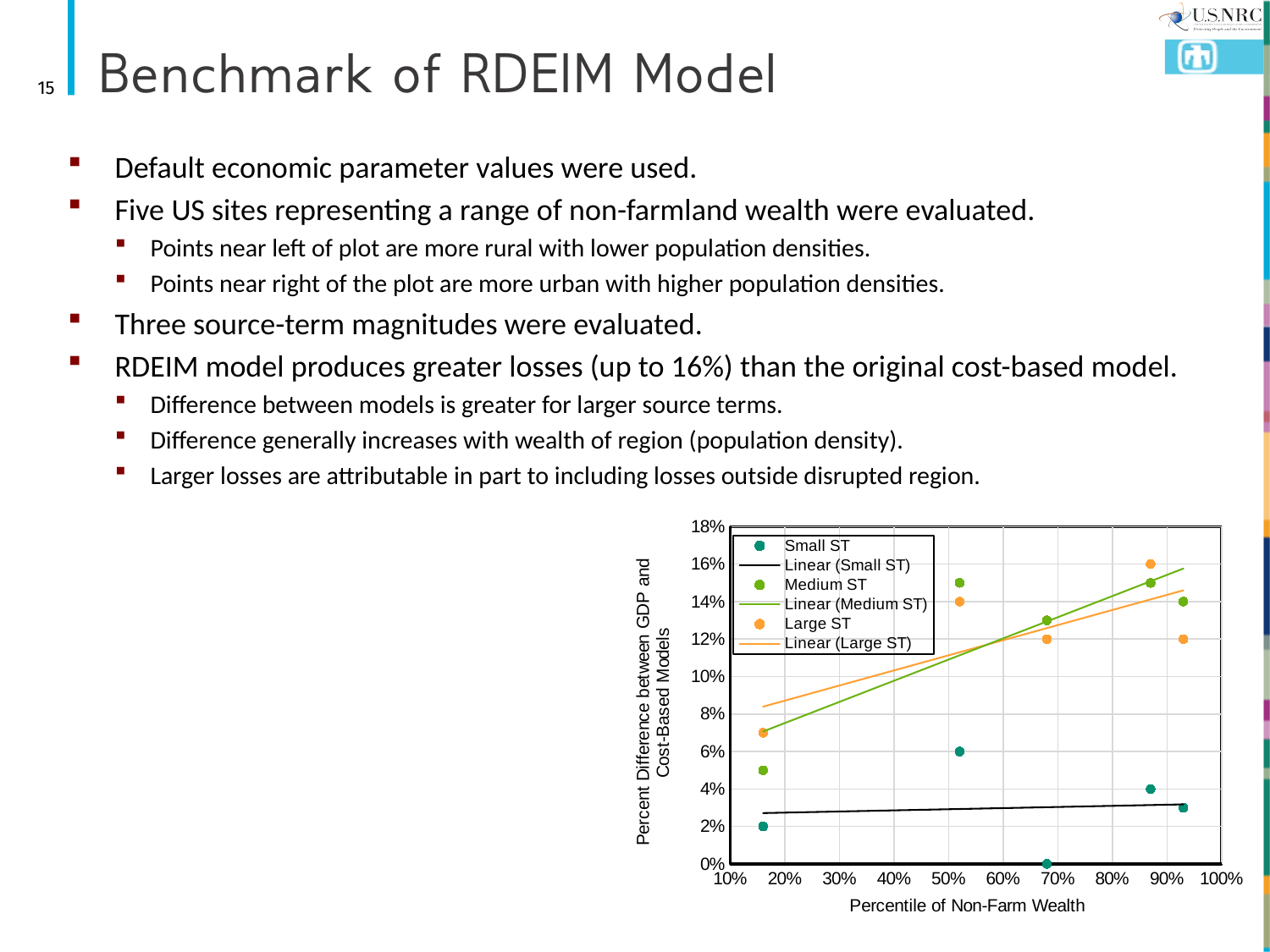

# Benchmark of RDEIM Model
15
Default economic parameter values were used.
Five US sites representing a range of non-farmland wealth were evaluated.
Points near left of plot are more rural with lower population densities.
Points near right of the plot are more urban with higher population densities.
Three source-term magnitudes were evaluated.
RDEIM model produces greater losses (up to 16%) than the original cost-based model.
Difference between models is greater for larger source terms.
Difference generally increases with wealth of region (population density).
Larger losses are attributable in part to including losses outside disrupted region.

### Chart

| Category |  |  |  |
|---|---|---|---|